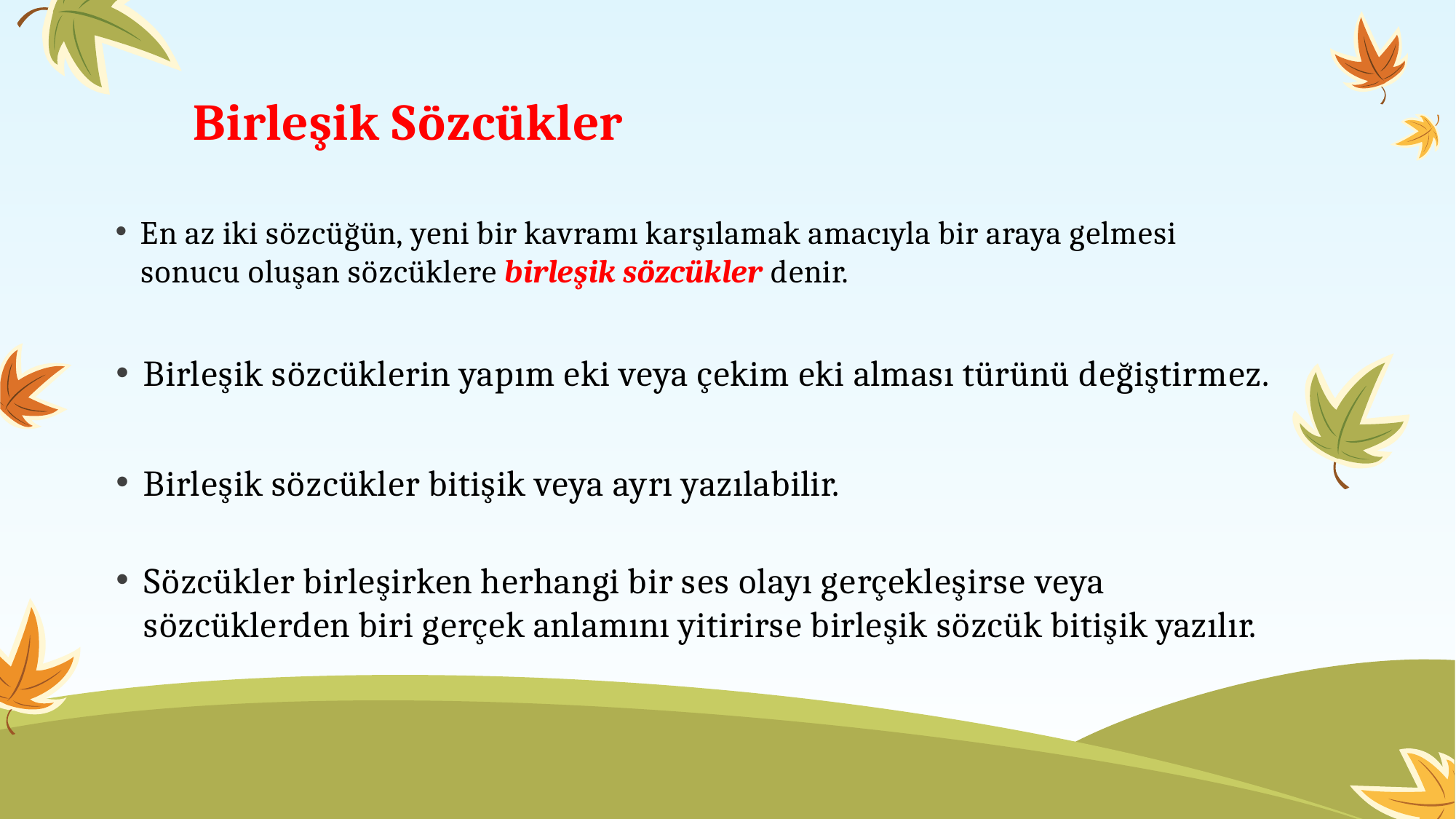

# Birleşik Sözcükler
En az iki sözcüğün, yeni bir kavramı karşılamak amacıyla bir araya gelmesi sonucu oluşan sözcüklere birleşik sözcükler denir.
Birleşik sözcüklerin yapım eki veya çekim eki alması türünü değiştirmez.
Birleşik sözcükler bitişik veya ayrı yazılabilir.
Sözcükler birleşirken herhangi bir ses olayı gerçekleşirse veya sözcüklerden biri gerçek anlamını yitirirse birleşik sözcük bitişik yazılır.